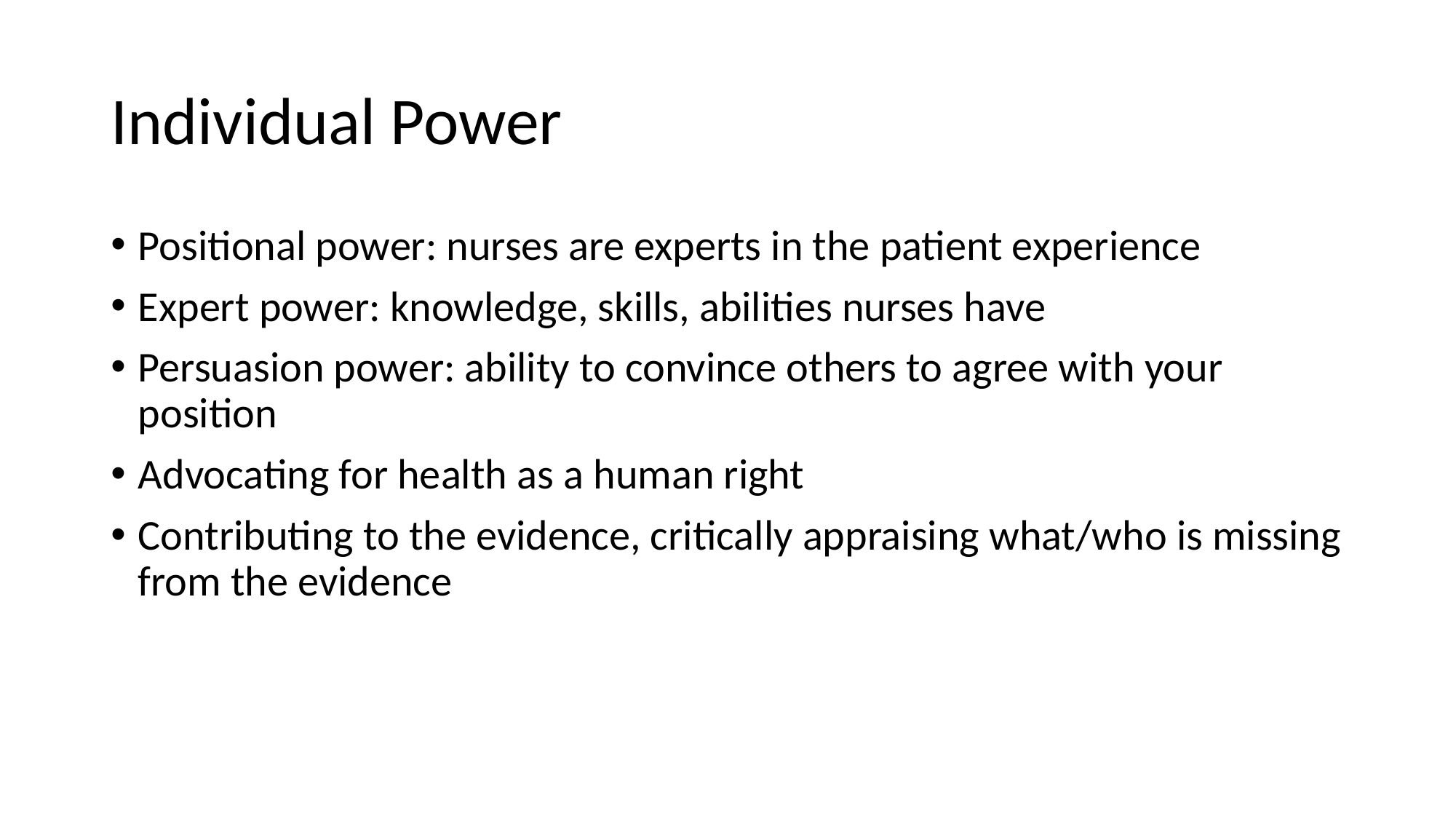

# Individual Power
Positional power: nurses are experts in the patient experience
Expert power: knowledge, skills, abilities nurses have
Persuasion power: ability to convince others to agree with your position
Advocating for health as a human right
Contributing to the evidence, critically appraising what/who is missing from the evidence